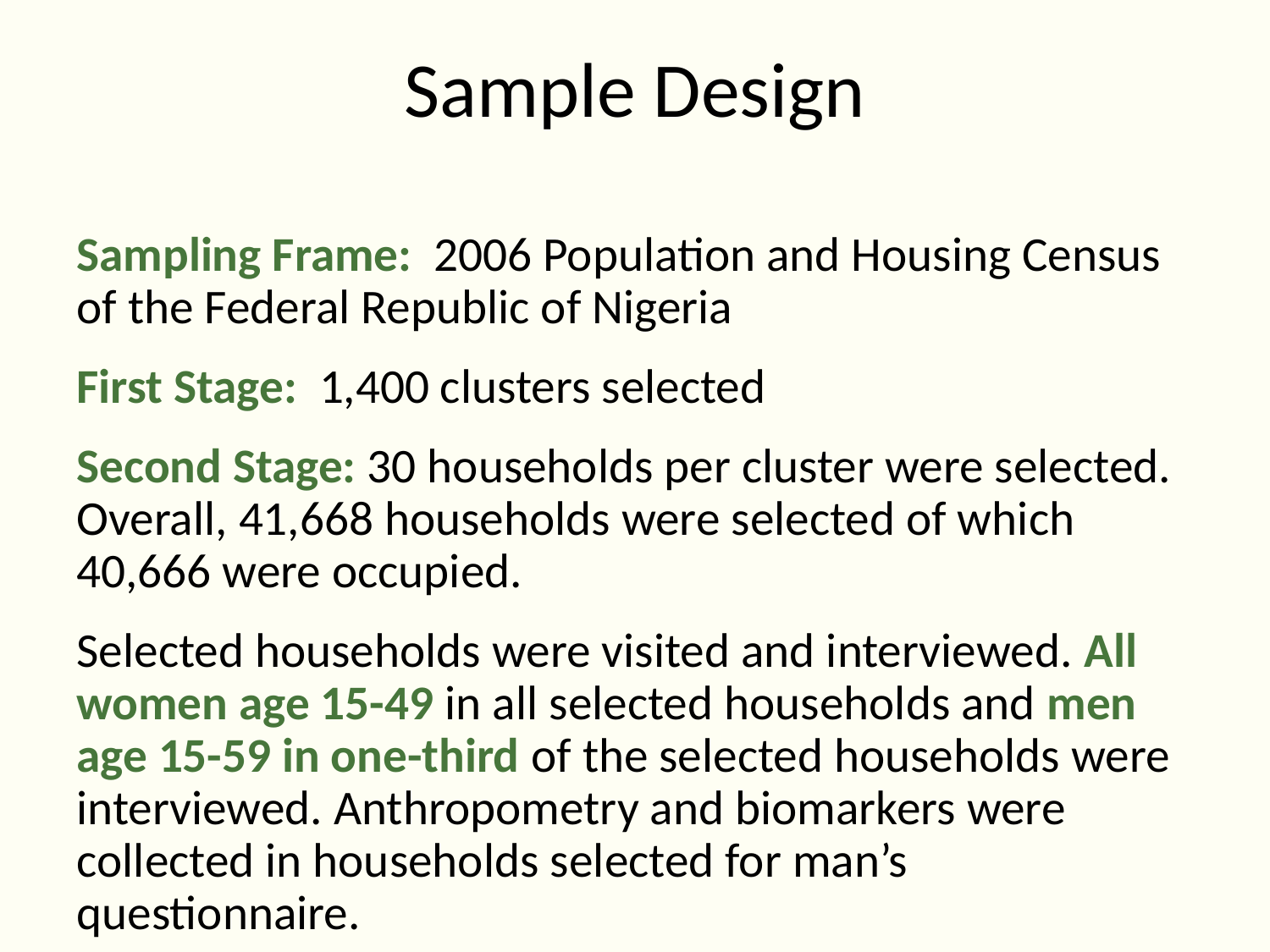

# Sample Design
Sampling Frame:  2006 Population and Housing Census of the Federal Republic of Nigeria
First Stage:  1,400 clusters selected
Second Stage: 30 households per cluster were selected. Overall, 41,668 households were selected of which 40,666 were occupied.
Selected households were visited and interviewed. All women age 15-49 in all selected households and men age 15-59 in one-third of the selected households were interviewed. Anthropometry and biomarkers were collected in households selected for man’s questionnaire.